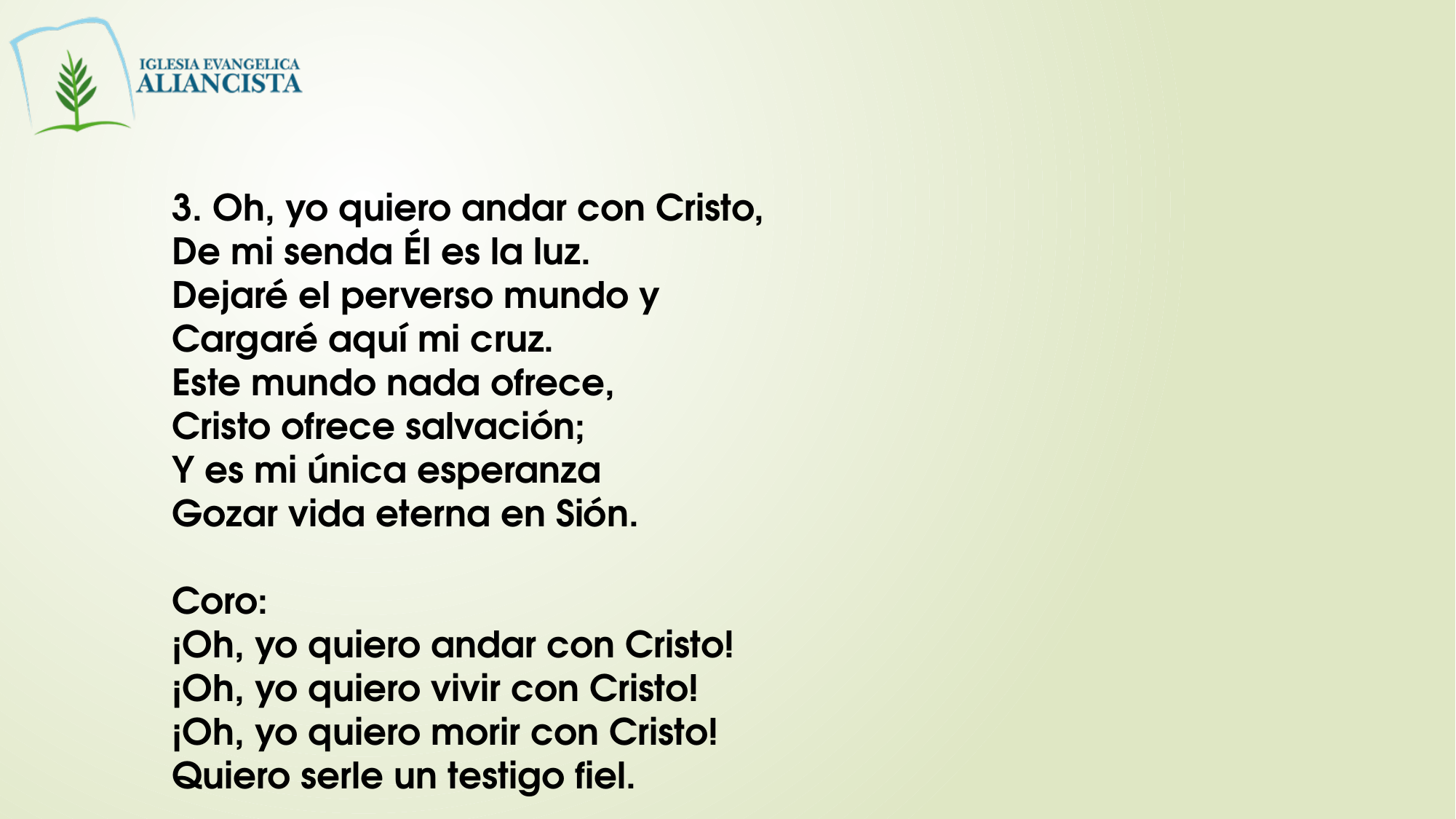

3. Oh, yo quiero andar con Cristo,
De mi senda Él es la luz.
Dejaré el perverso mundo y
Cargaré aquí mi cruz.
Este mundo nada ofrece,
Cristo ofrece salvación;
Y es mi única esperanza
Gozar vida eterna en Sión.

Coro:
¡Oh, yo quiero andar con Cristo!
¡Oh, yo quiero vivir con Cristo!
¡Oh, yo quiero morir con Cristo!
Quiero serle un testigo fiel.